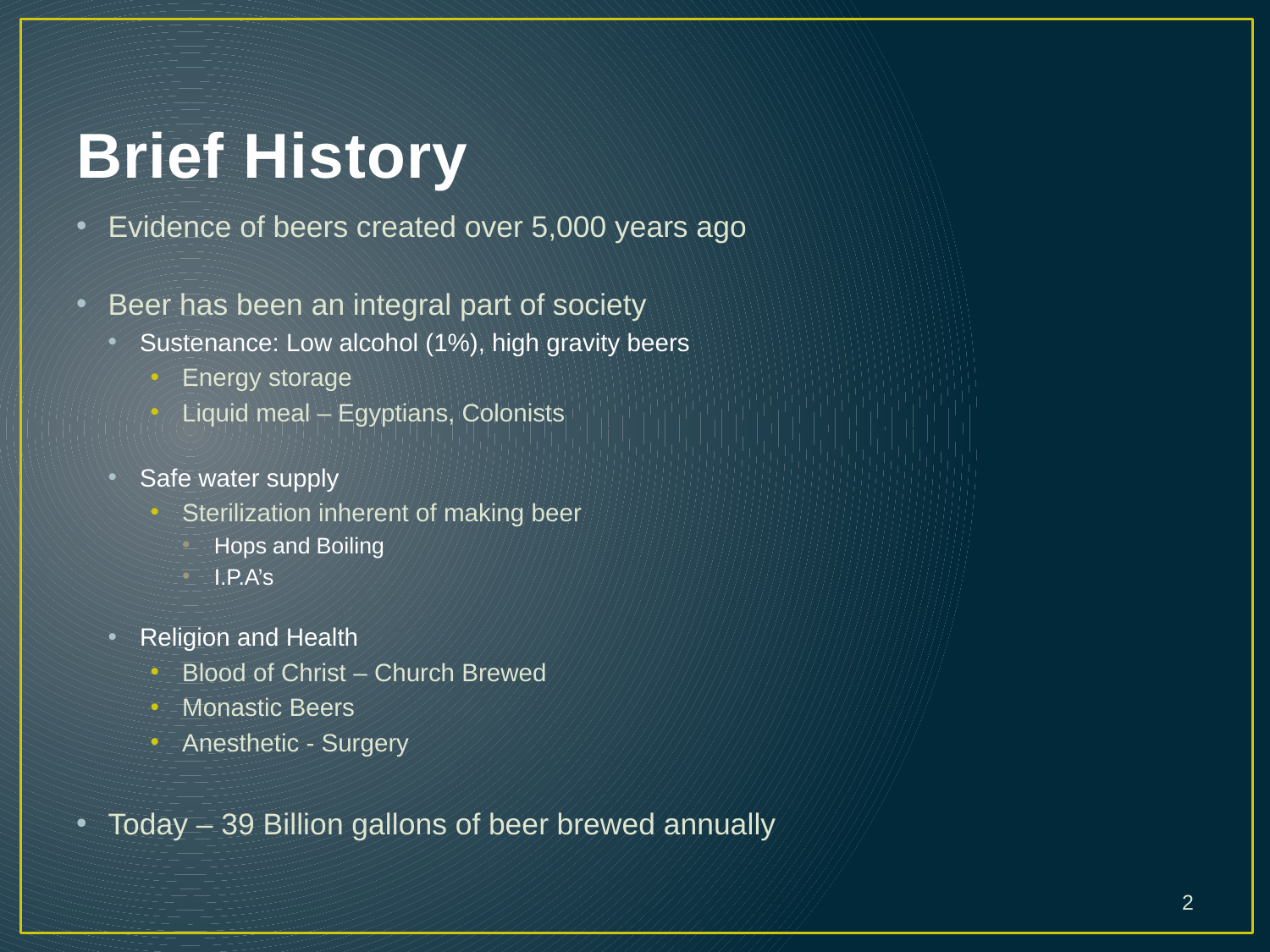

# Brief History
Evidence of beers created over 5,000 years ago
Beer has been an integral part of society
Sustenance: Low alcohol (1%), high gravity beers
Energy storage
Liquid meal – Egyptians, Colonists
Safe water supply
Sterilization inherent of making beer
Hops and Boiling
I.P.A’s
Religion and Health
Blood of Christ – Church Brewed
Monastic Beers
Anesthetic - Surgery

Today – 39 Billion gallons of beer brewed annually

2